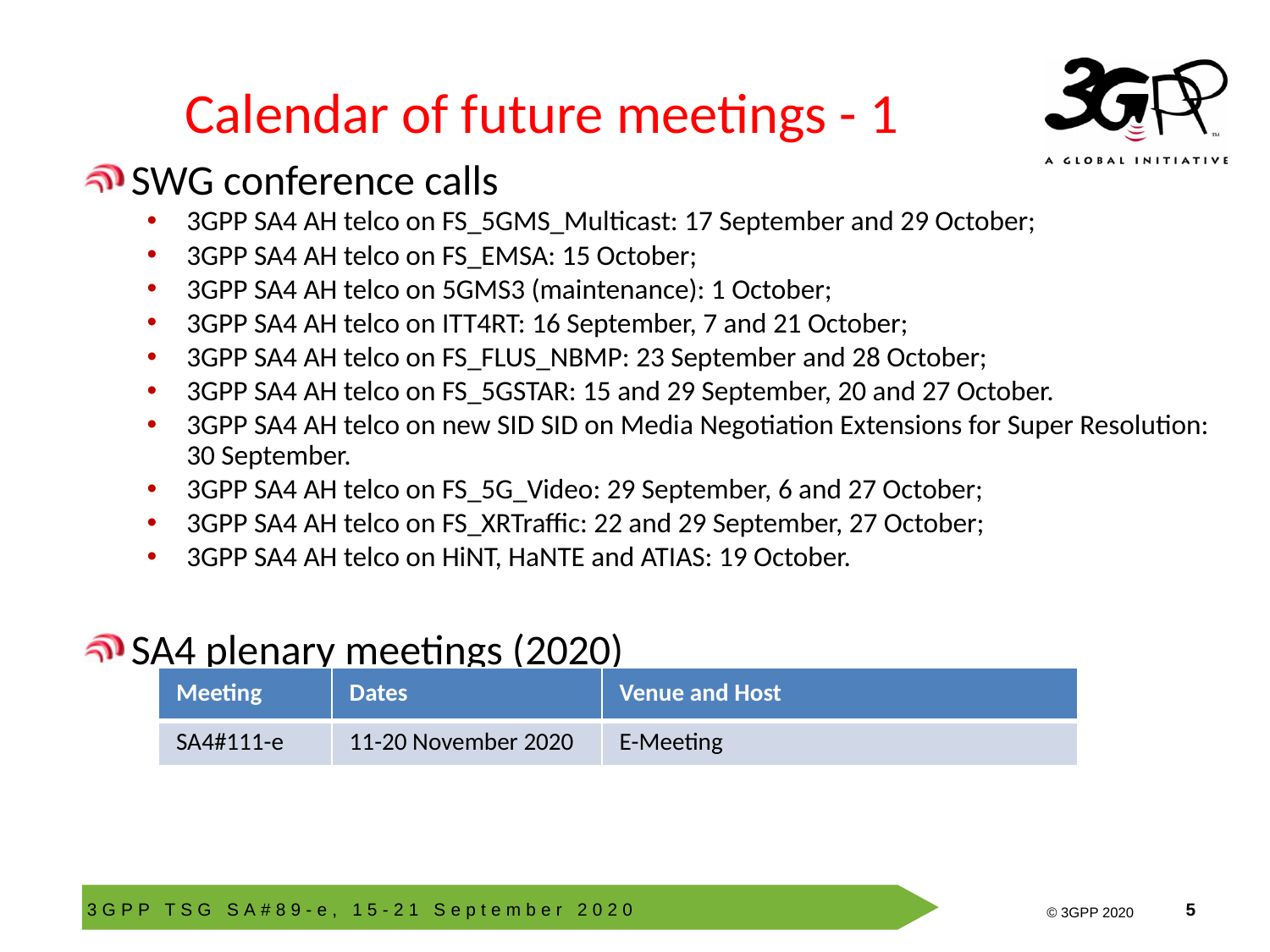

# Calendar of future meetings - 1
SWG conference calls
3GPP SA4 AH telco on FS_5GMS_Multicast: 17 September and 29 October;
3GPP SA4 AH telco on FS_EMSA: 15 October;
3GPP SA4 AH telco on 5GMS3 (maintenance): 1 October;
3GPP SA4 AH telco on ITT4RT: 16 September, 7 and 21 October;
3GPP SA4 AH telco on FS_FLUS_NBMP: 23 September and 28 October;
3GPP SA4 AH telco on FS_5GSTAR: 15 and 29 September, 20 and 27 October.
3GPP SA4 AH telco on new SID SID on Media Negotiation Extensions for Super Resolution: 30 September.
3GPP SA4 AH telco on FS_5G_Video: 29 September, 6 and 27 October;
3GPP SA4 AH telco on FS_XRTraffic: 22 and 29 September, 27 October;
3GPP SA4 AH telco on HiNT, HaNTE and ATIAS: 19 October.
SA4 plenary meetings (2020)

| Meeting | Dates | Venue and Host |
| --- | --- | --- |
| SA4#111-e | 11-20 November 2020 | E-Meeting |